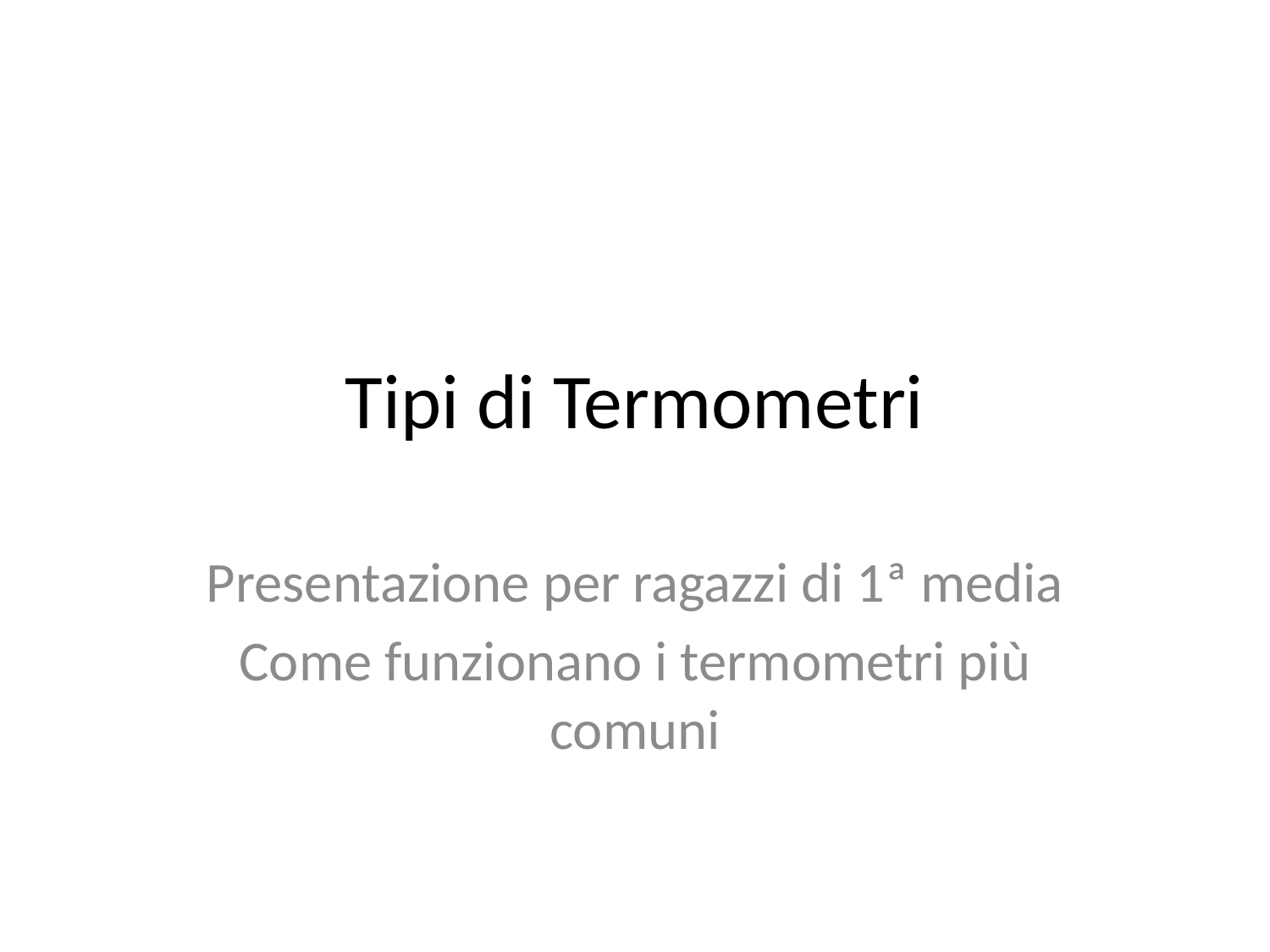

# Tipi di Termometri
Presentazione per ragazzi di 1ª media
Come funzionano i termometri più comuni